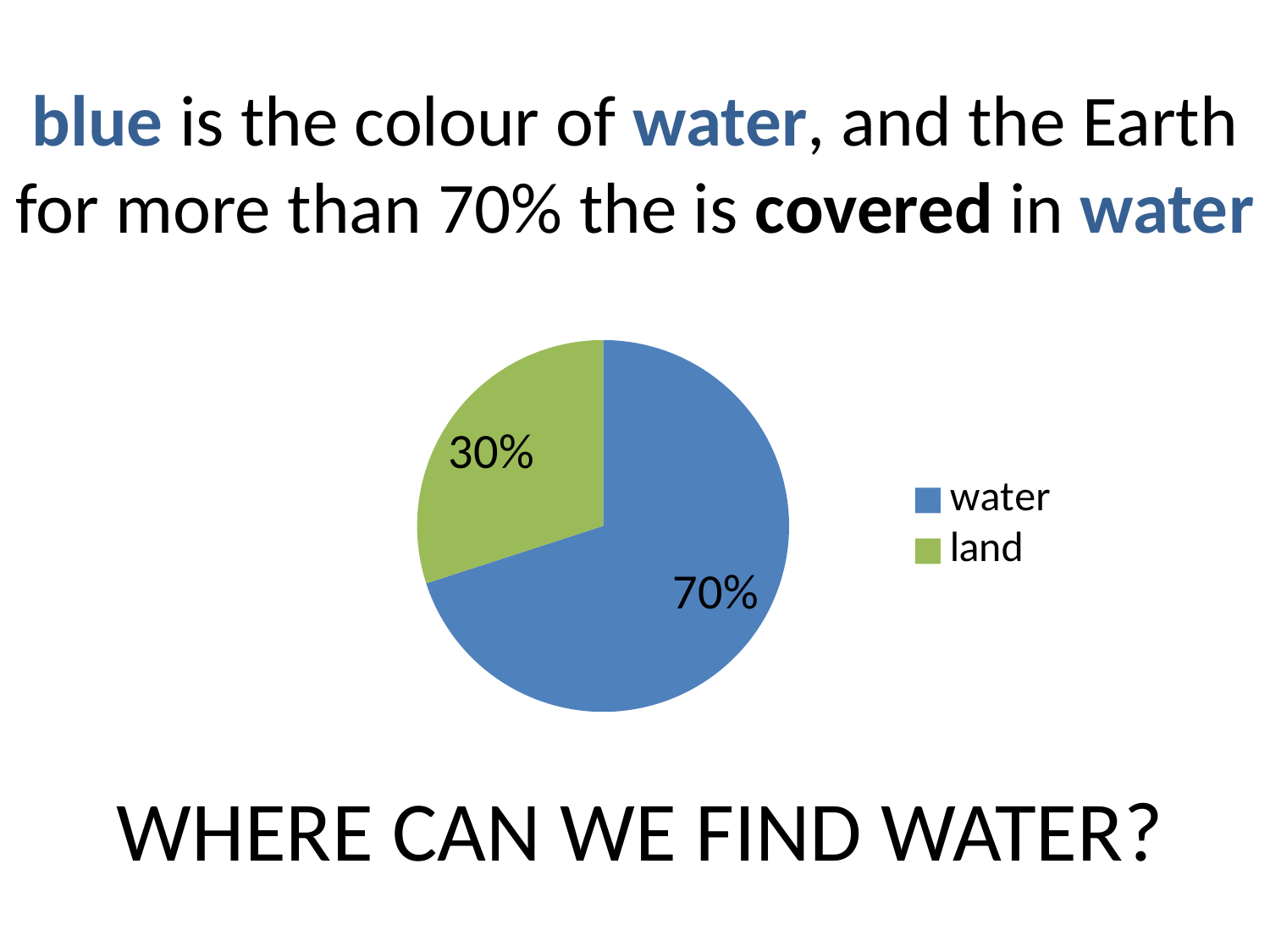

# blue is the colour of water, and the Earth for more than 70% the is covered in water

### Chart

| Category | Vendite |
|---|---|
| water | 7.0 |
|  | None |
| land | 3.0 |
WHERE CAN WE FIND WATER?